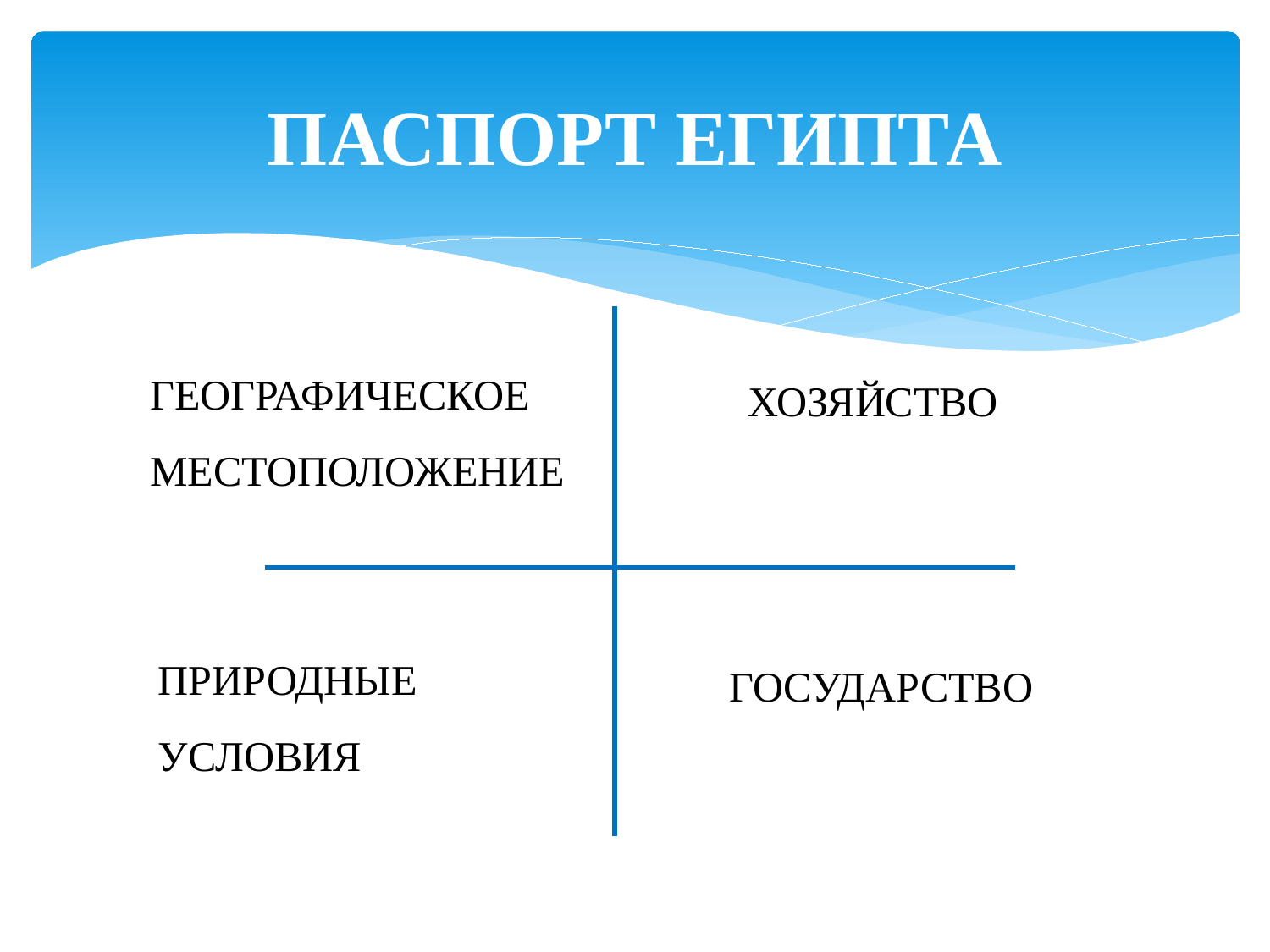

# ПАСПОРТ ЕГИПТА
ГЕОГРАФИЧЕСКОЕ
МЕСТОПОЛОЖЕНИЕ
ХОЗЯЙСТВО
ПРИРОДНЫЕ
УСЛОВИЯ
ГОСУДАРСТВО